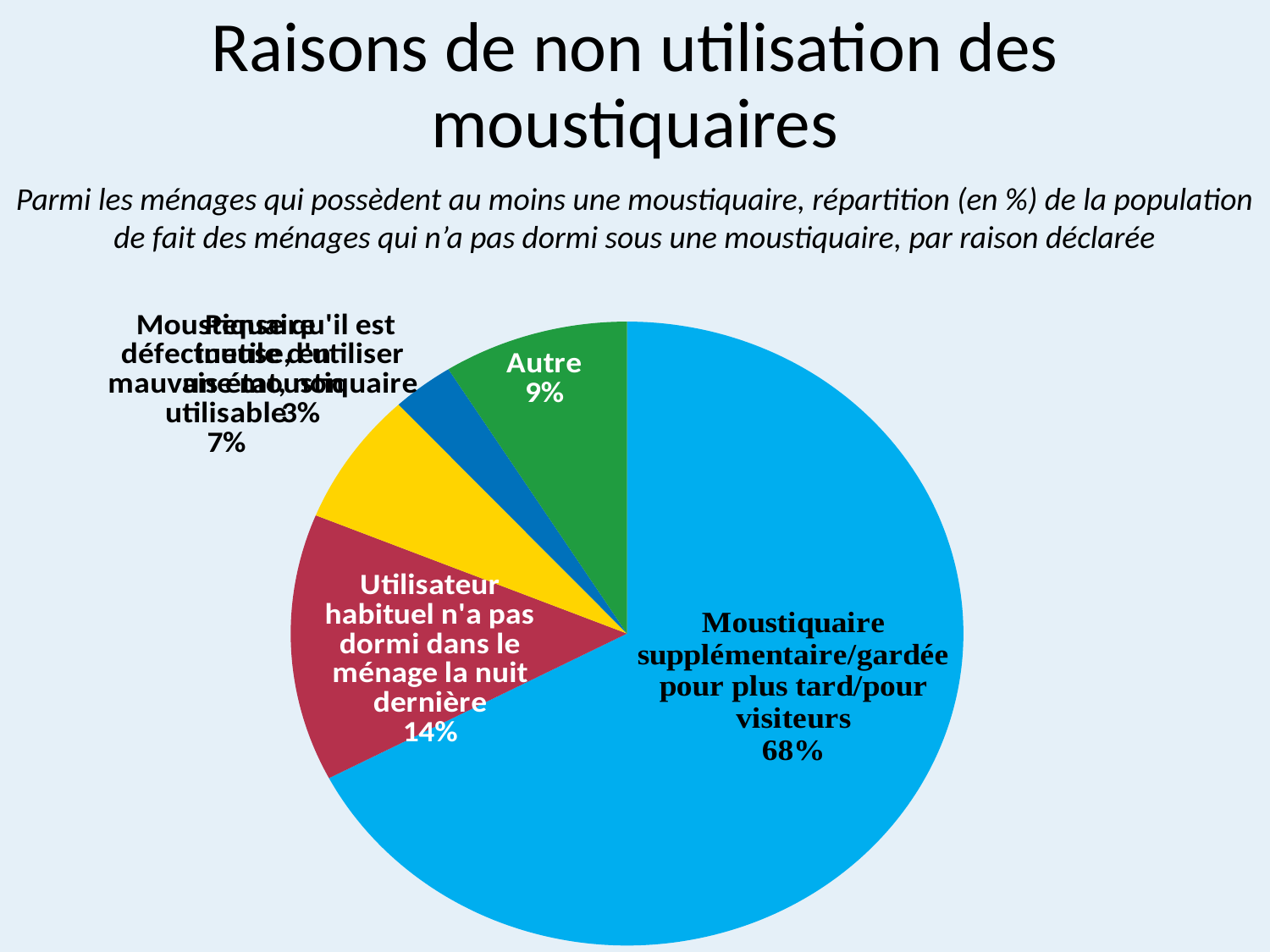

# Raisons de non utilisation des moustiquaires
Parmi les ménages qui possèdent au moins une moustiquaire, répartition (en %) de la population de fait des ménages qui n’a pas dormi sous une moustiquaire, par raison déclarée

### Chart

| Category | Series 1 |
|---|---|
| Moustiquaire supplémentaire/gardée pour plus tard/pour visiteurs | 68.0 |
| Utilisateur habituel n'a pas dormi dans le ménage la nuit dernière | 14.0 |
| Moustiquaire défectueuse, en mauvais état, non utilisable | 7.0 |
| Pense qu'il est inutile d'utiliser une moustiquaire | 3.0 |
| Autre | 9.0 |